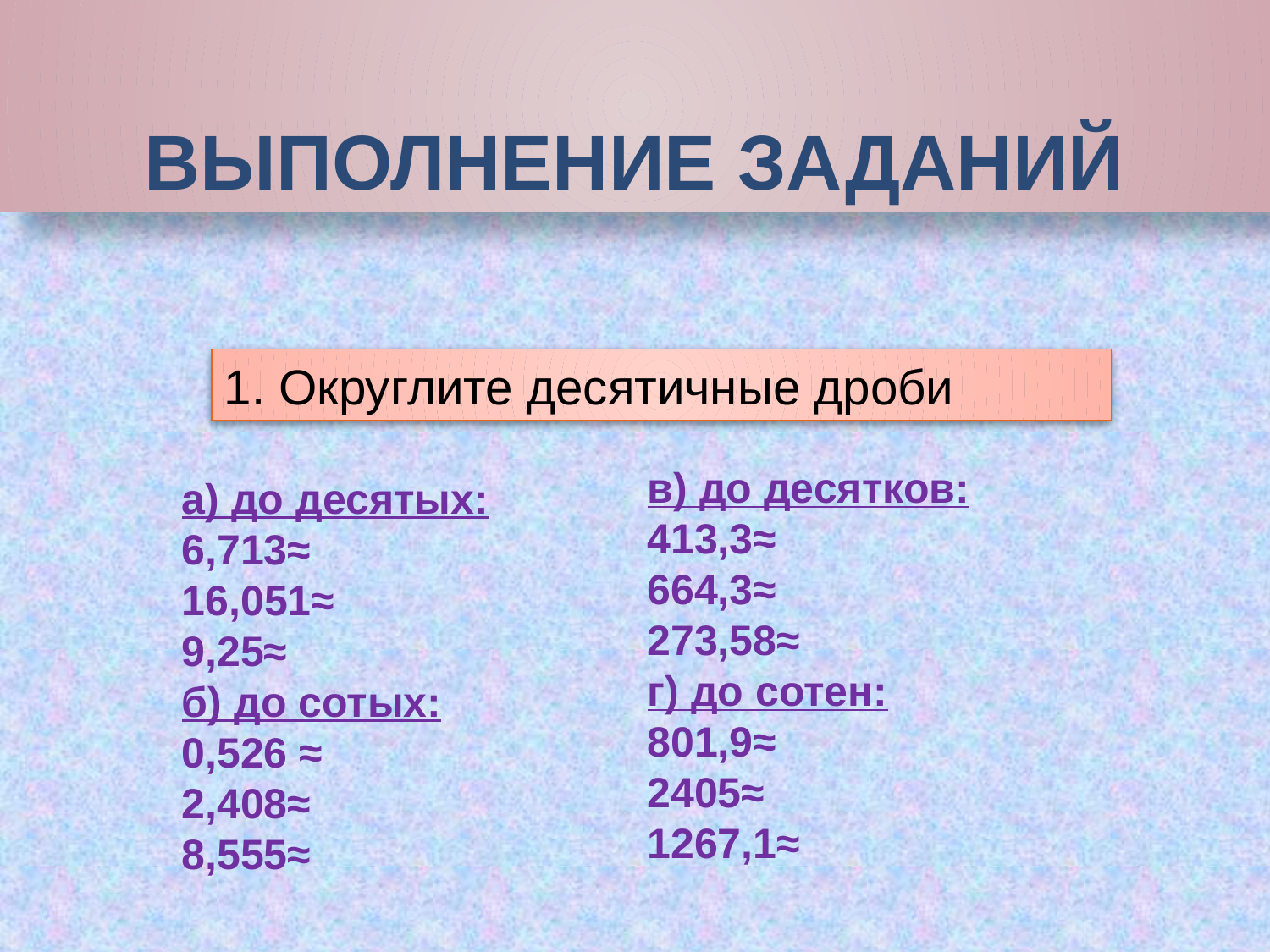

# Выполнение заданий
1. Округлите десятичные дроби
в) до десятков:
413,3≈
664,3≈
273,58≈
г) до сотен:
801,9≈
2405≈
1267,1≈

а) до десятых:
6,713≈
16,051≈
9,25≈
б) до сотых:
0,526 ≈
2,408≈
8,555≈